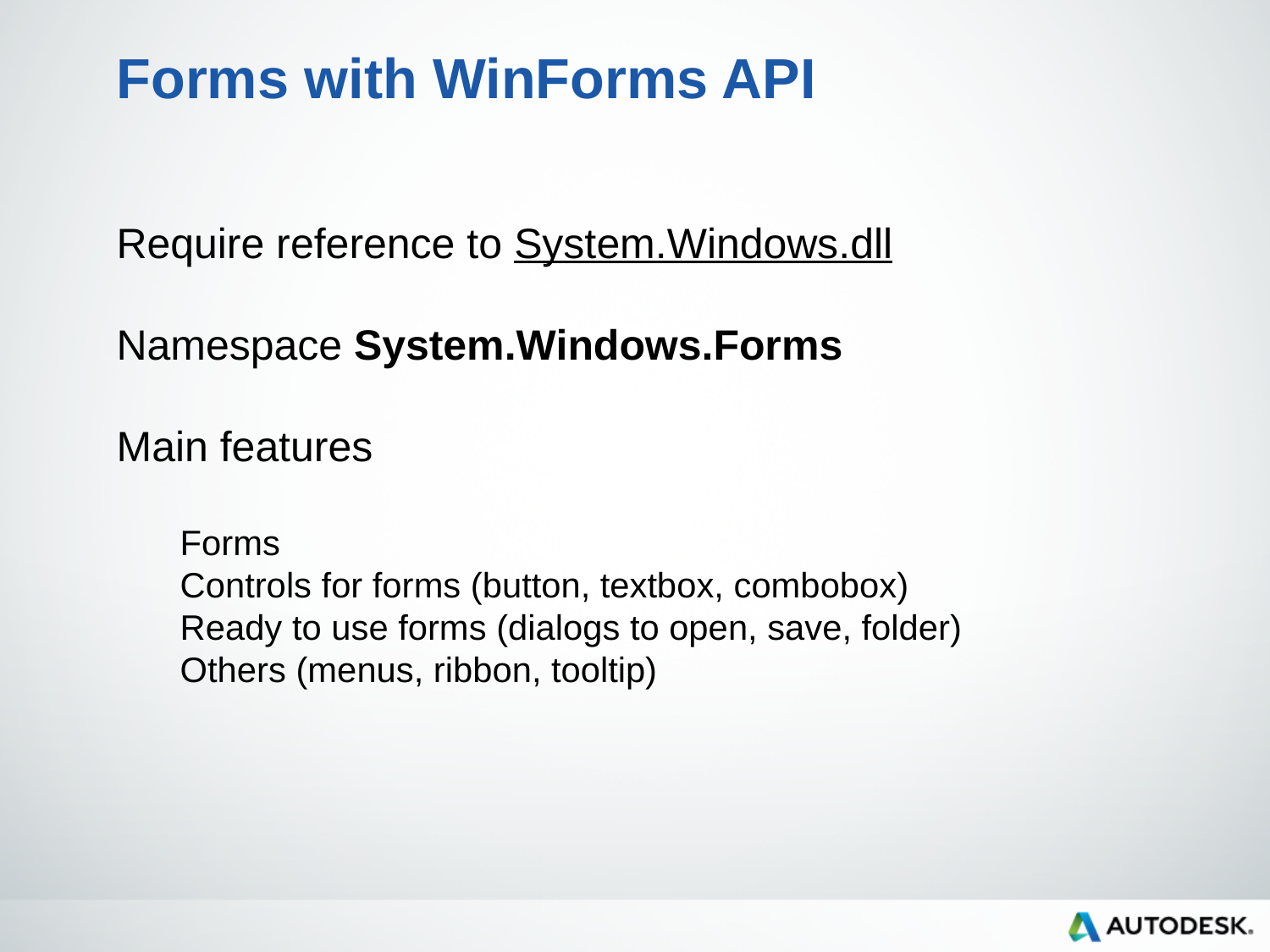

Forms with WinForms API
Require reference to System.Windows.dll

Namespace System.Windows.Forms

Main features

Forms
Controls for forms (button, textbox, combobox)
Ready to use forms (dialogs to open, save, folder)
Others (menus, ribbon, tooltip)